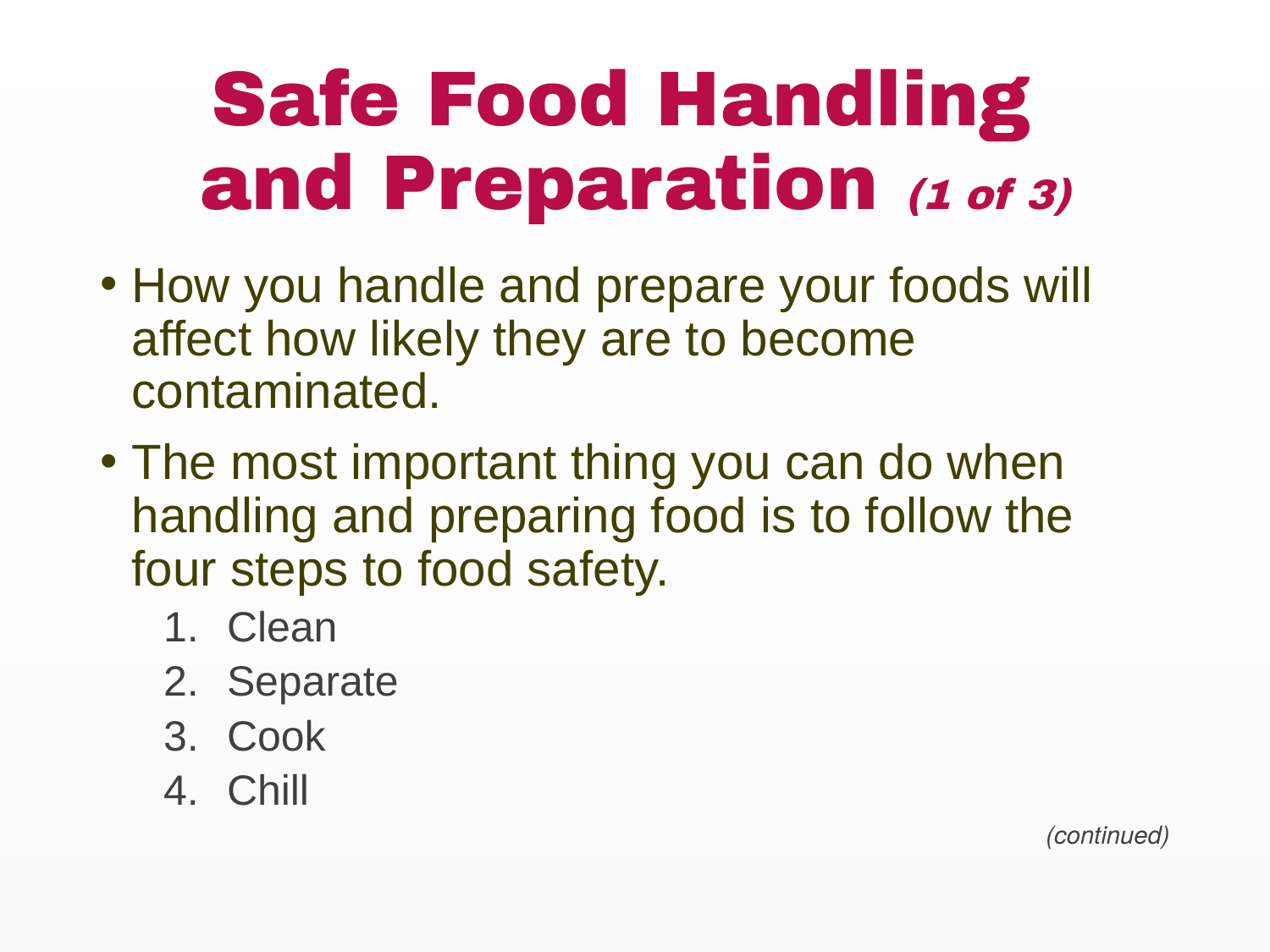

# Safe Food Handling and Preparation (1 of 3)
How you handle and prepare your foods will affect how likely they are to become contaminated.
The most important thing you can do when handling and preparing food is to follow the four steps to food safety.
Clean
Separate
Cook
Chill
(continued)